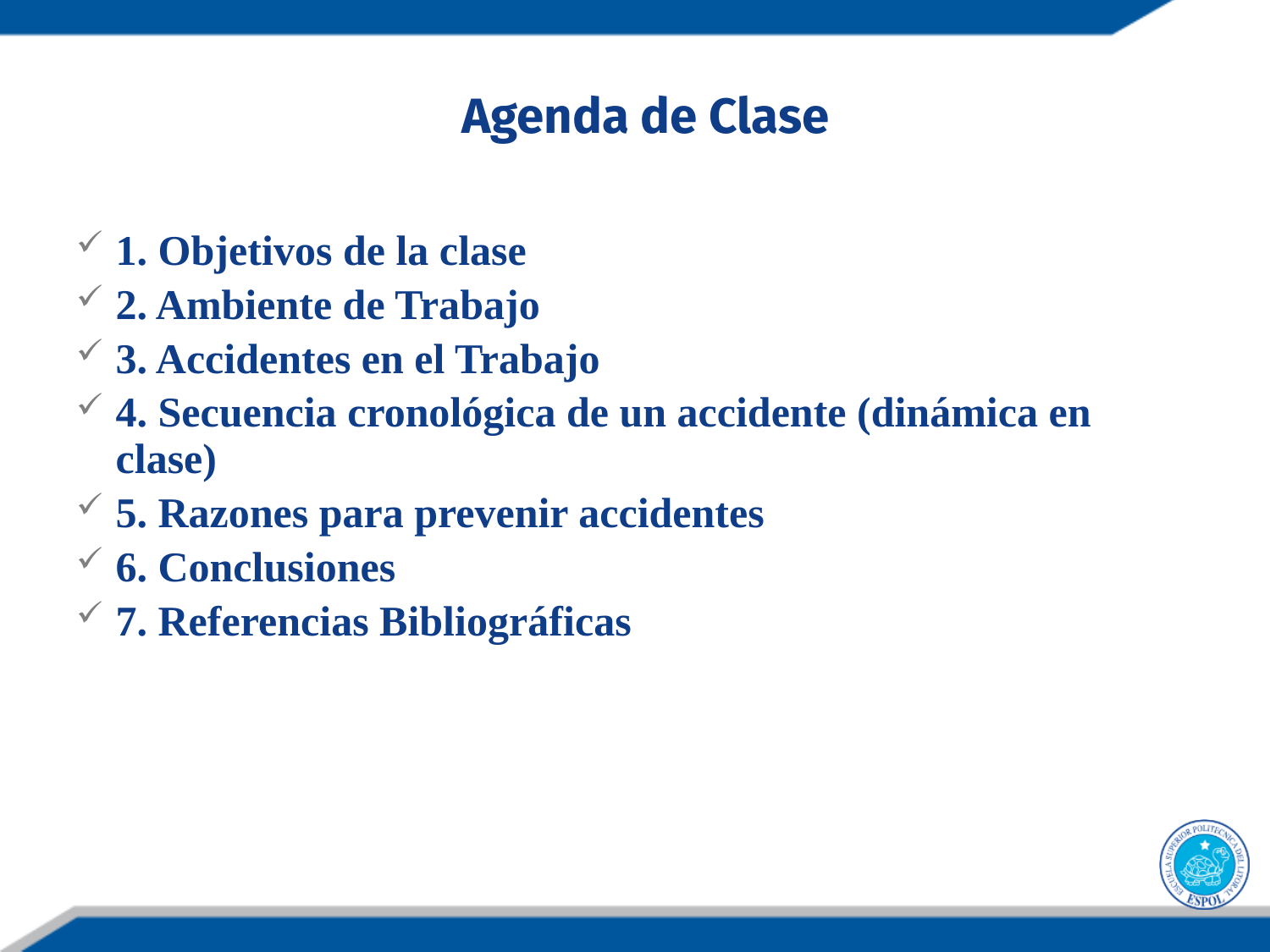

Agenda de Clase

1. Objetivos de la clase
2. Ambiente de Trabajo
3. Accidentes en el Trabajo
4. Secuencia cronológica de un accidente (dinámica en clase)
5. Razones para prevenir accidentes
6. Conclusiones
7. Referencias Bibliográficas